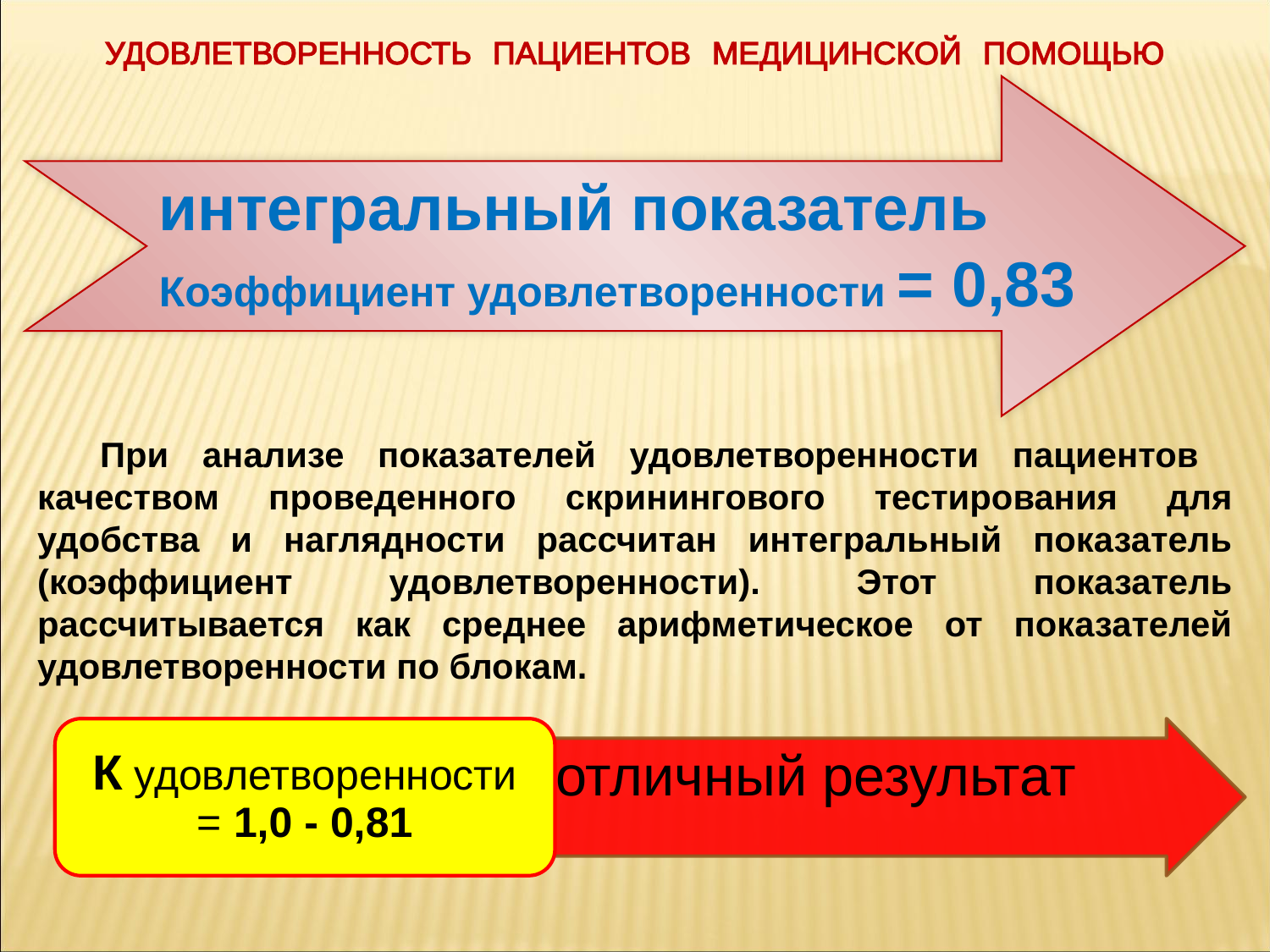

УДОВЛЕТВОРЕННОСТЬ  ПАЦИЕНТОВ  МЕДИЦИНСКОЙ  ПОМОЩЬЮ
интегральный показатель Коэффициент удовлетворенности = 0,83
При анализе показателей удовлетворенности пациентов  качеством проведенного скринингового тестирования для удобства и наглядности рассчитан интегральный показатель (коэффициент удовлетворенности). Этот показатель рассчитывается как среднее арифметическое от показателей удовлетворенности по блокам.

К удовлетворенности = 1,0 - 0,81

 отличный результат